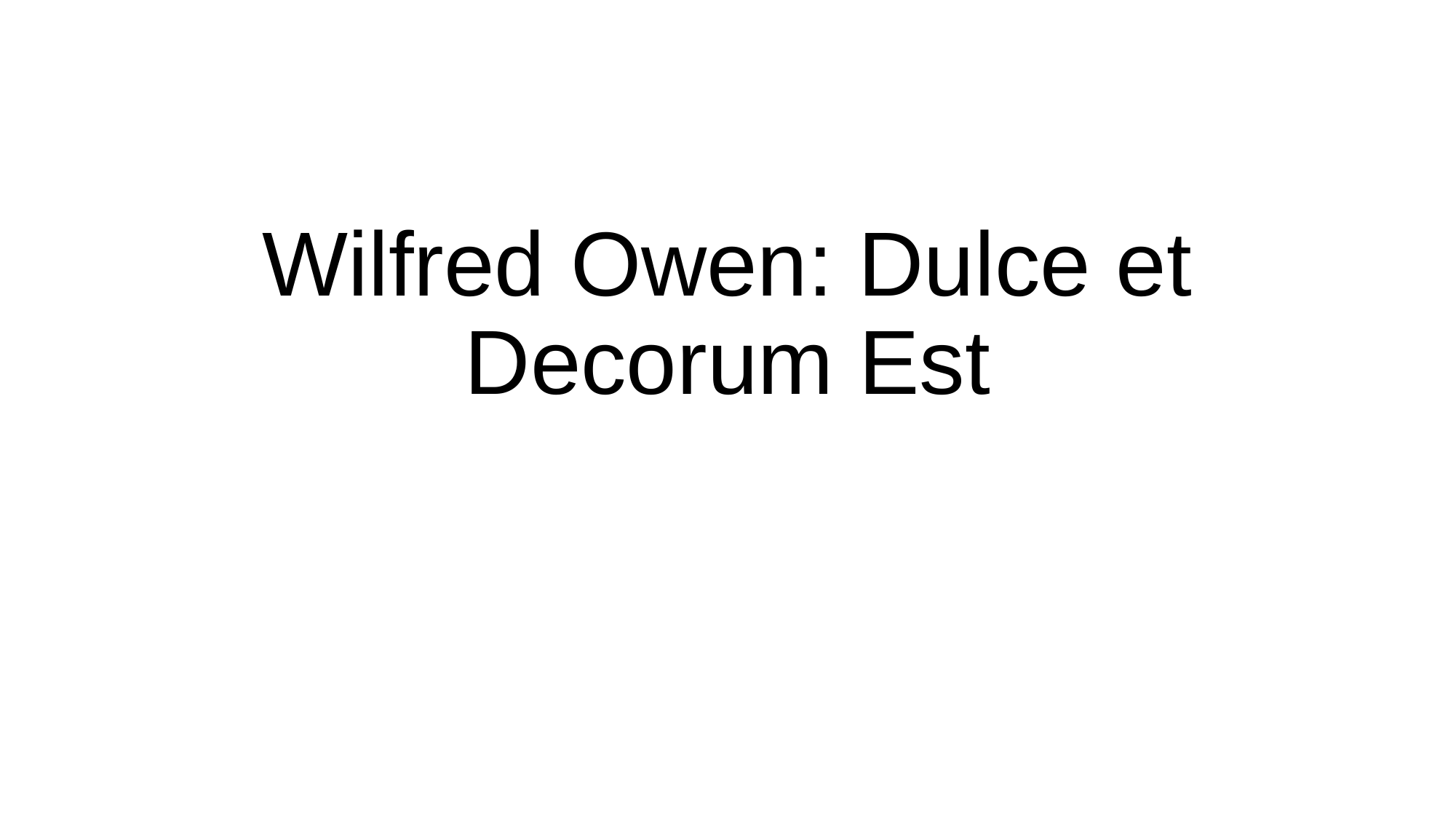

# Wilfred Owen: Dulce et Decorum Est